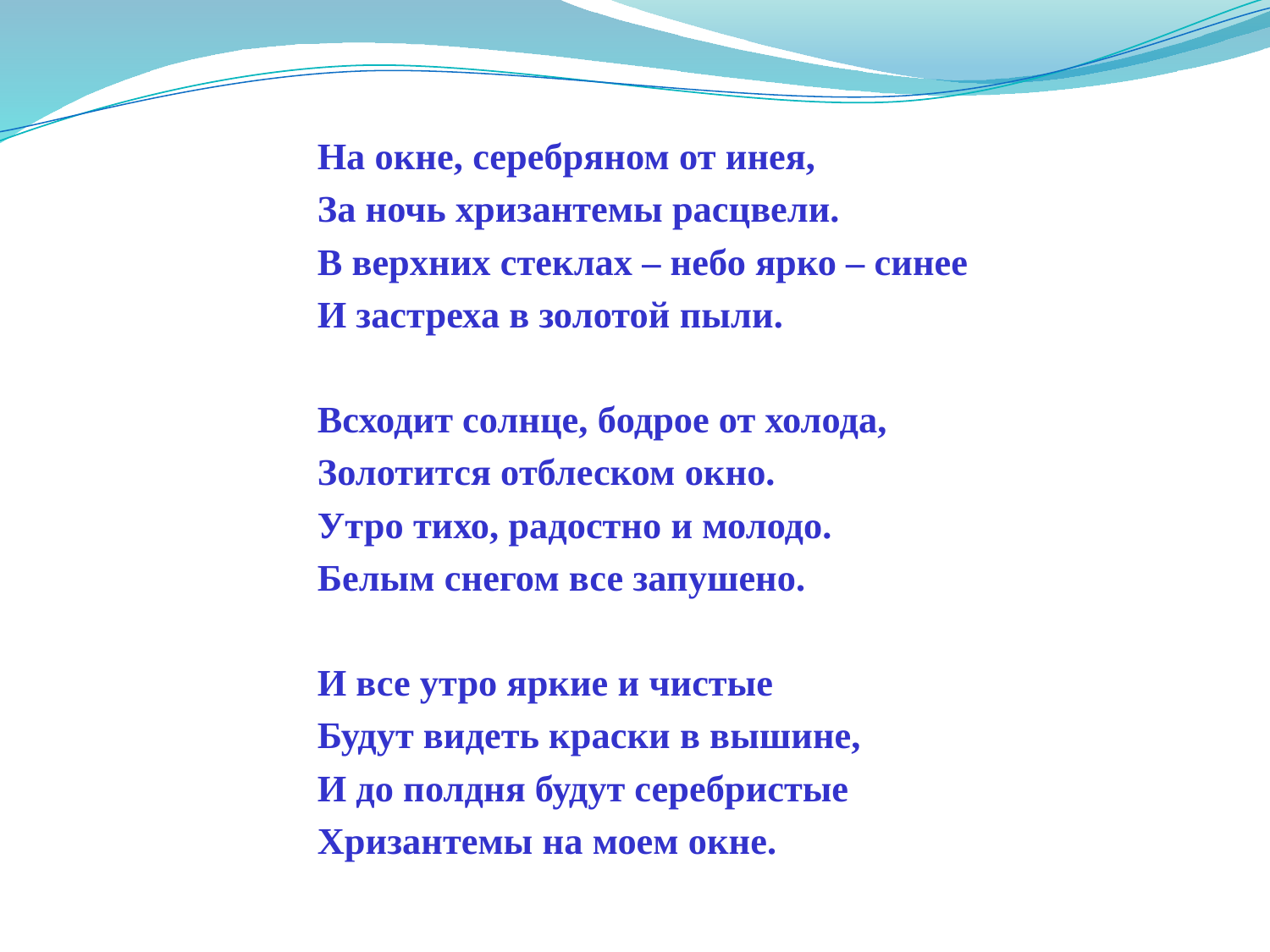

На окне, серебряном от инея,
За ночь хризантемы расцвели.
В верхних стеклах – небо ярко – синее
И застреха в золотой пыли.

Всходит солнце, бодрое от холода,
Золотится отблеском окно.
Утро тихо, радостно и молодо.
Белым снегом все запушено.

И все утро яркие и чистые
Будут видеть краски в вышине,
И до полдня будут серебристые
Хризантемы на моем окне.